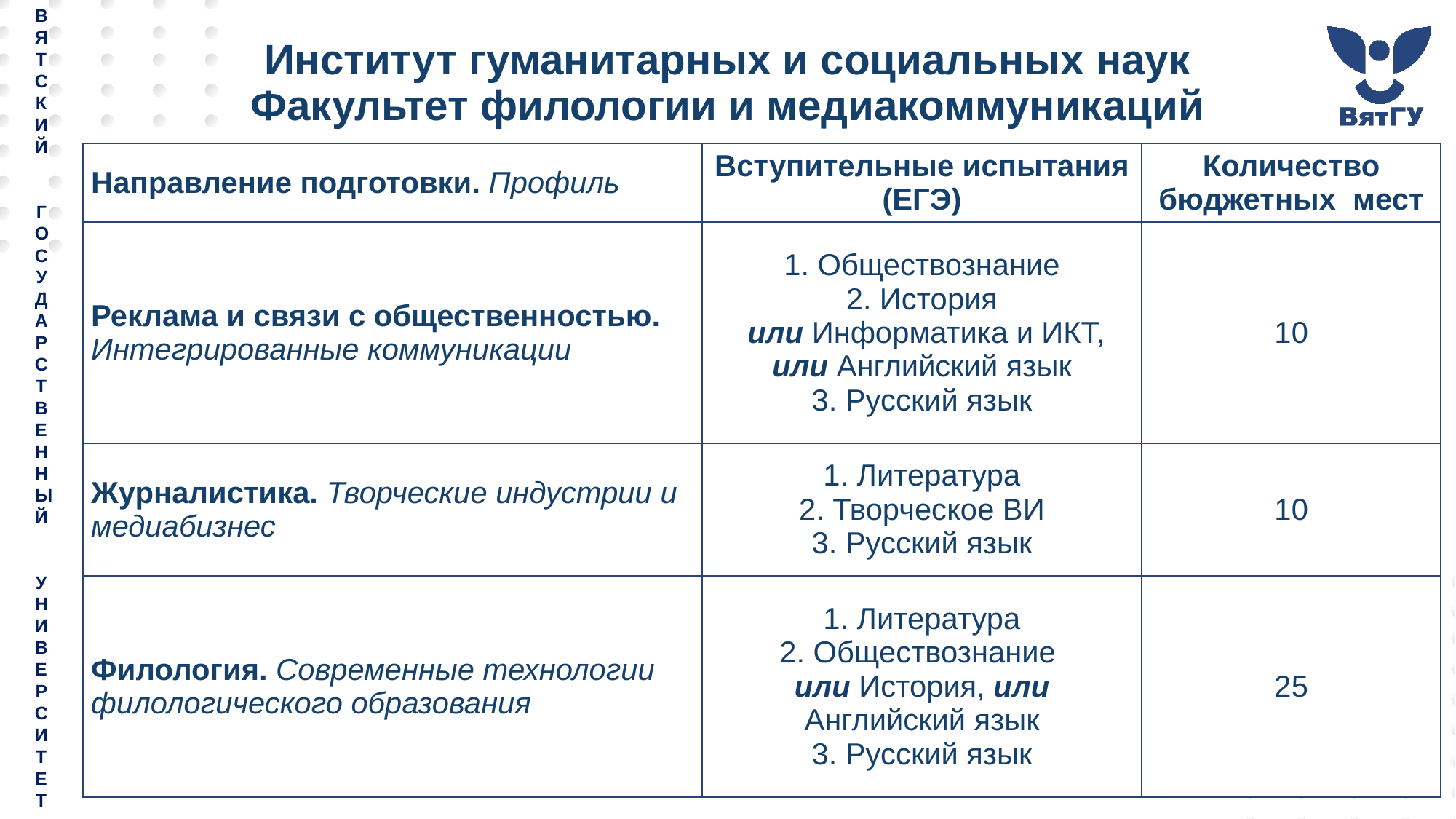

# Институт гуманитарных и социальных наук Факультет филологии и медиакоммуникаций
| Направление подготовки. Профиль | Вступительные испытания (ЕГЭ) | Количество бюджетных мест |
| --- | --- | --- |
| Реклама и связи с общественностью. Интегрированные коммуникации | 1. Обществознание 2. История или Информатика и ИКТ, или Английский язык 3. Русский язык | 10 |
| Журналистика. Творческие индустрии и медиабизнес | 1. Литература 2. Творческое ВИ 3. Русский язык | 10 |
| Филология. Современные технологии филологического образования | 1. Литература 2. Обществознание или История, или Английский язык 3. Русский язык | 25 |
32